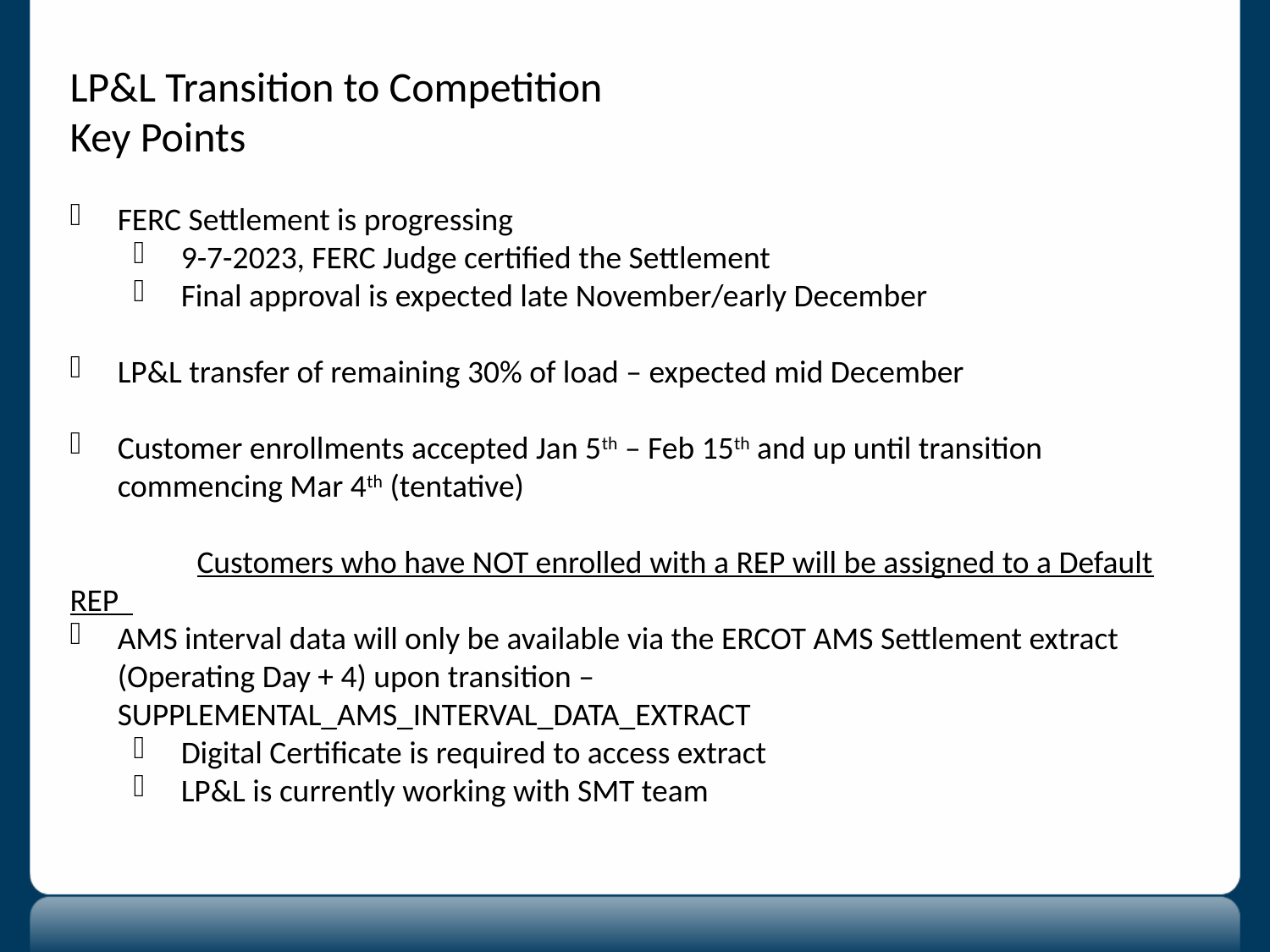

#

LP&L Transition to Competition
Key Points

FERC Settlement is progressing
9-7-2023, FERC Judge certified the Settlement
Final approval is expected late November/early December

LP&L transfer of remaining 30% of load – expected mid December

Customer enrollments accepted Jan 5th – Feb 15th and up until transition commencing Mar 4th (tentative)

	Customers who have NOT enrolled with a REP will be assigned to a Default REP
AMS interval data will only be available via the ERCOT AMS Settlement extract (Operating Day + 4) upon transition – SUPPLEMENTAL_AMS_INTERVAL_DATA_EXTRACT
Digital Certificate is required to access extract
LP&L is currently working with SMT team